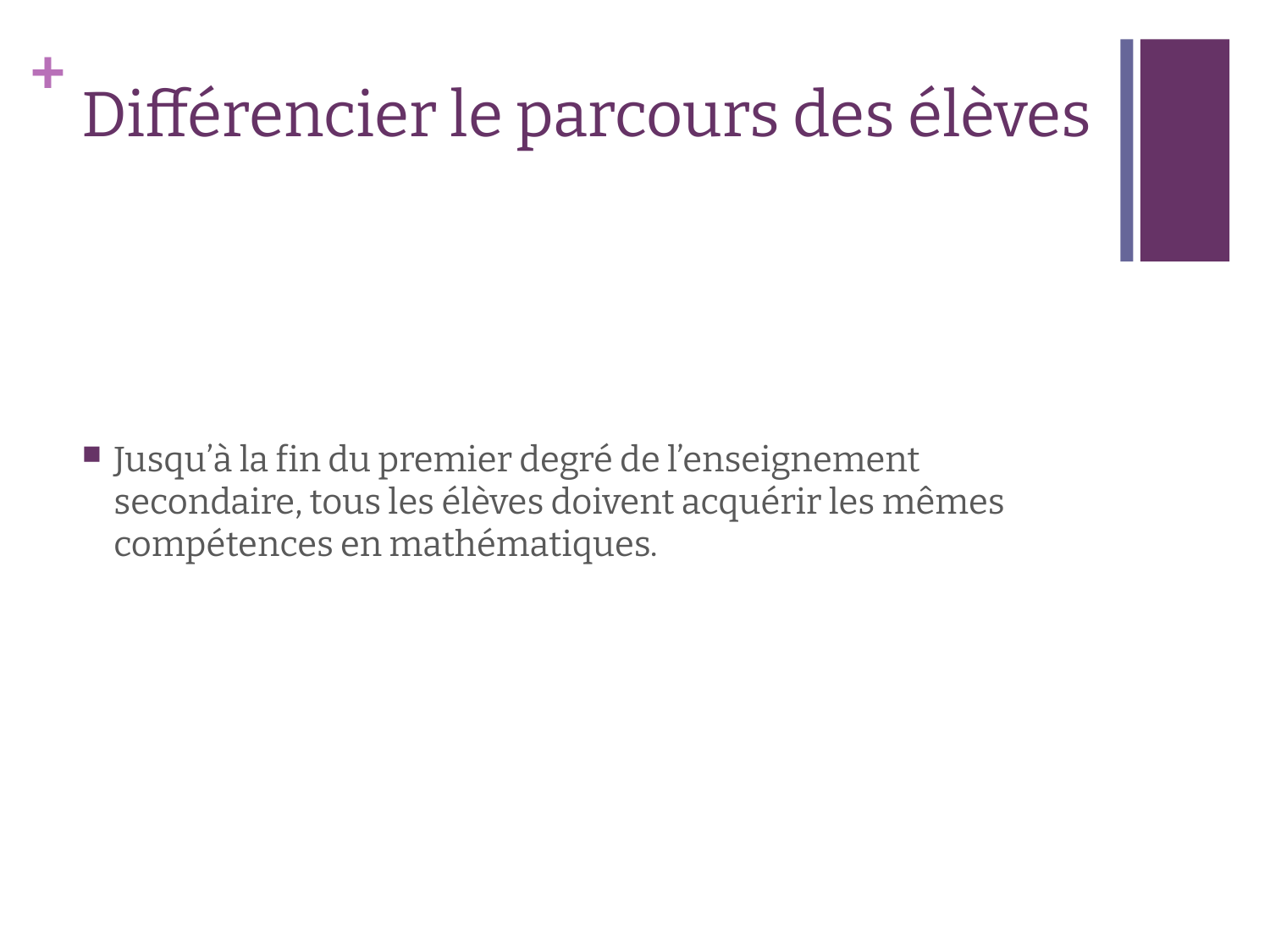

# Différencier le parcours des élèves

Jusqu’à la fin du premier degré de l’enseignement secondaire, tous les élèves doivent acquérir les mêmes compétences en mathématiques.